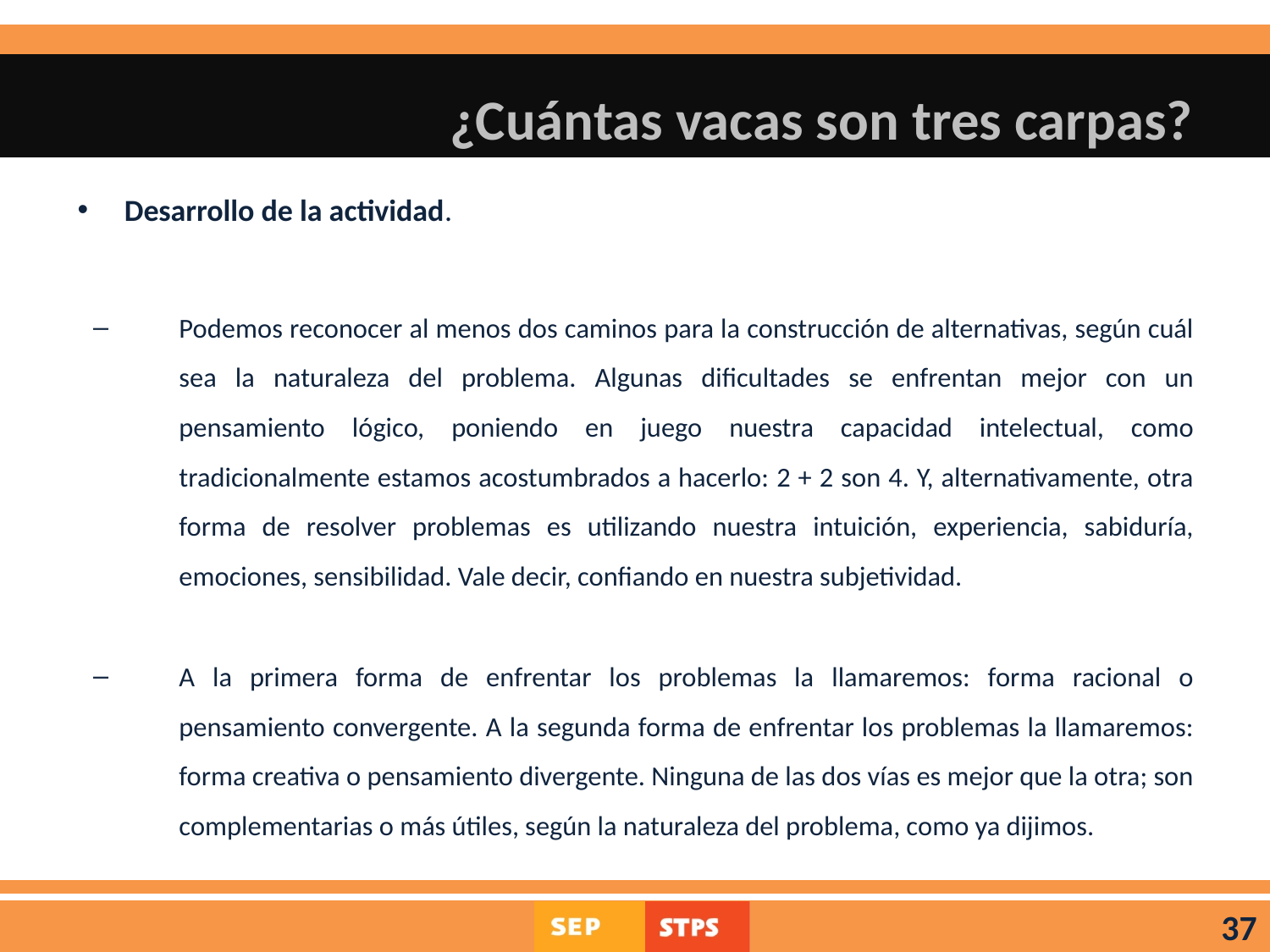

# ¿Cuántas vacas son tres carpas?
Desarrollo de la actividad.

Podemos reconocer al menos dos caminos para la construcción de alternativas, según cuál sea la naturaleza del problema. Algunas dificultades se enfrentan mejor con un pensamiento lógico, poniendo en juego nuestra capacidad intelectual, como tradicionalmente estamos acostumbrados a hacerlo: 2 + 2 son 4. Y, alternativamente, otra forma de resolver problemas es utilizando nuestra intuición, experiencia, sabiduría, emociones, sensibilidad. Vale decir, confiando en nuestra subjetividad.

A la primera forma de enfrentar los problemas la llamaremos: forma racional o pensamiento convergente. A la segunda forma de enfrentar los problemas la llamaremos: forma creativa o pensamiento divergente. Ninguna de las dos vías es mejor que la otra; son complementarias o más útiles, según la naturaleza del problema, como ya dijimos.
37